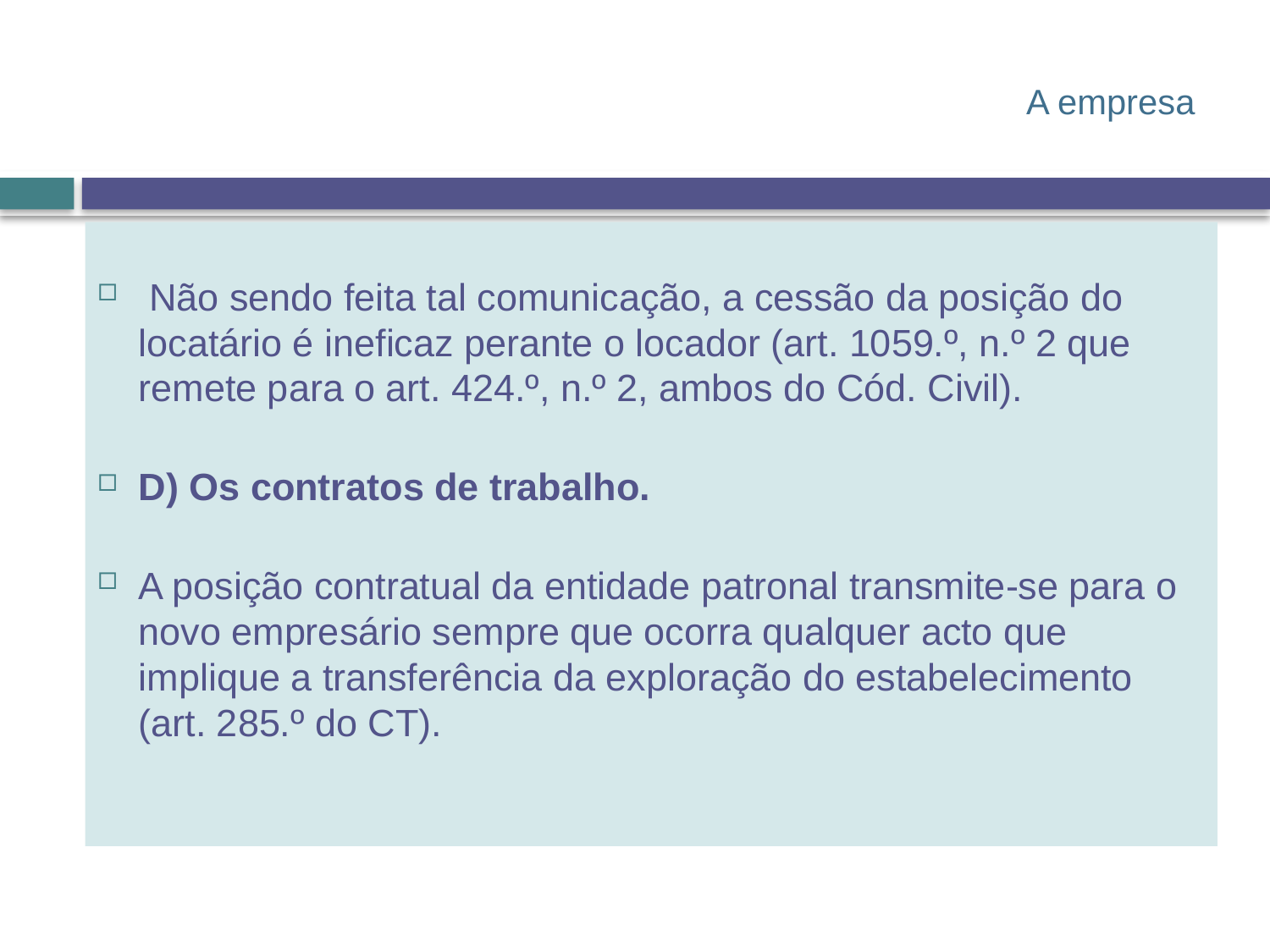

# A empresa
direito de
 Não sendo feita tal comunicação, a cessão da posição do locatário é ineficaz perante o locador (art. 1059.º, n.º 2 que remete para o art. 424.º, n.º 2, ambos do Cód. Civil).

D) Os contratos de trabalho.

A posição contratual da entidade patronal transmite-se para o novo empresário sempre que ocorra qualquer acto que implique a transferência da exploração do estabelecimento (art. 285.º do CT).